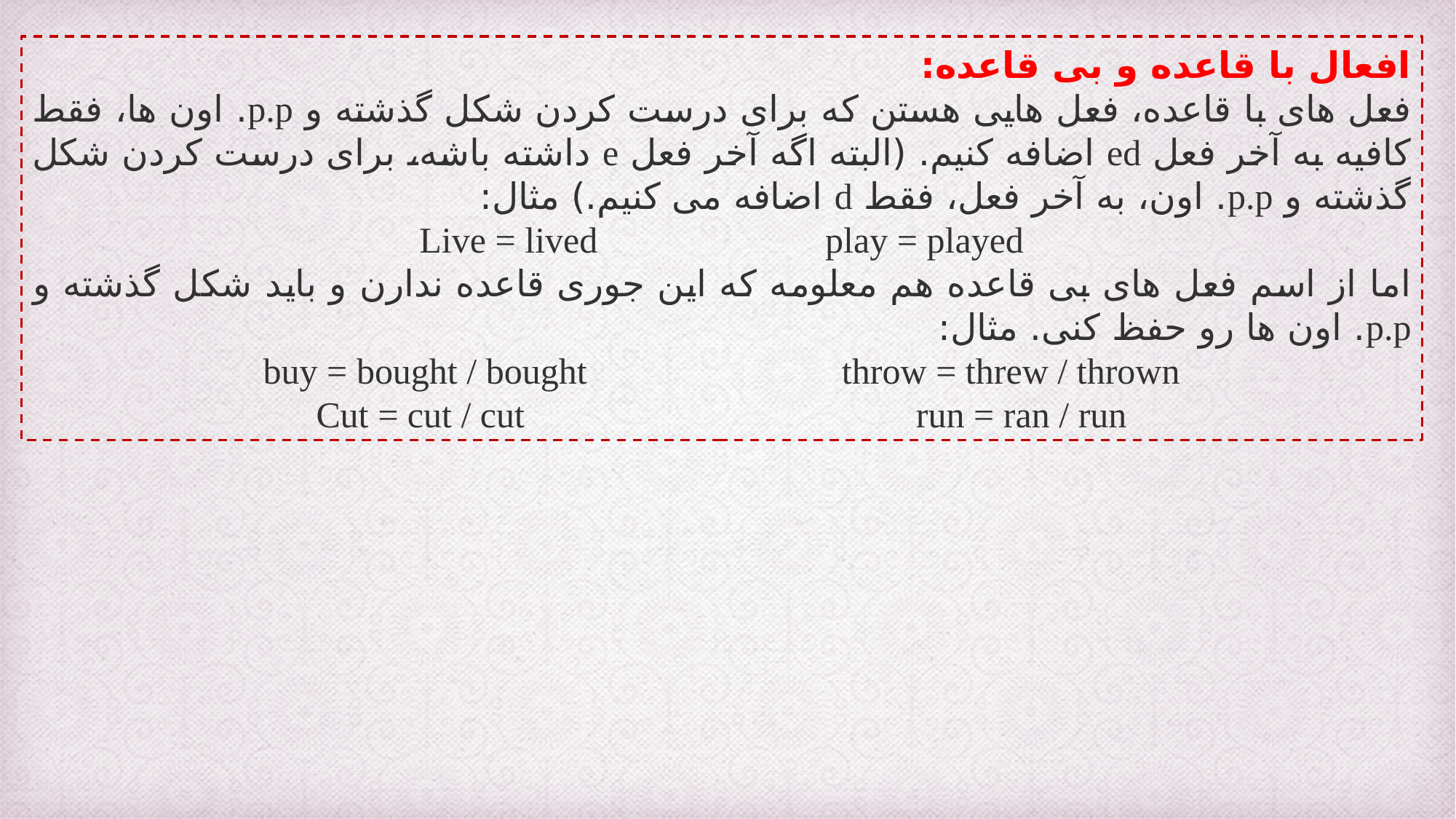

افعال با قاعده و بی قاعده:
فعل های با قاعده، فعل هایی هستن که برای درست کردن شکل گذشته و p.p. اون ها، فقط کافیه به آخر فعل ed اضافه کنیم. (البته اگه آخر فعل e داشته باشه، برای درست کردن شکل گذشته و p.p. اون، به آخر فعل، فقط d اضافه می کنیم.) مثال:
Live = lived                         play = played
اما از اسم فعل های بی قاعده هم معلومه که این جوری قاعده ندارن و باید شکل گذشته و p.p. اون ها رو حفظ کنی. مثال:
buy = bought / bought                            throw = threw / thrown
Cut = cut / cut                                           run = ran / run